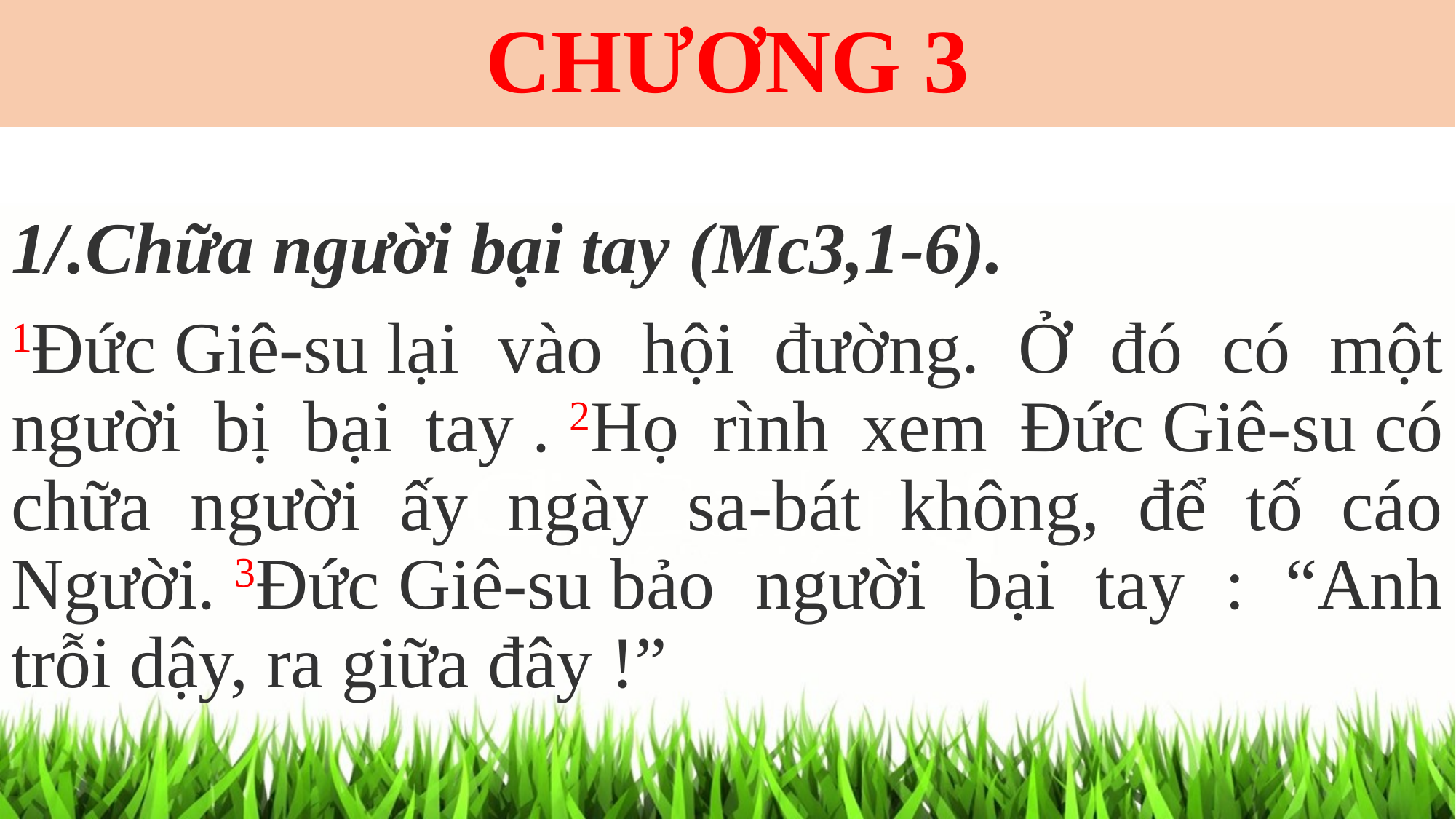

CHƯƠNG 3
1/.Chữa người bại tay (Mc3,1-6).
1Đức Giê-su lại vào hội đường. Ở đó có một người bị bại tay . 2Họ rình xem Đức Giê-su có chữa người ấy ngày sa-bát không, để tố cáo Người. 3Đức Giê-su bảo người bại tay : “Anh trỗi dậy, ra giữa đây !”